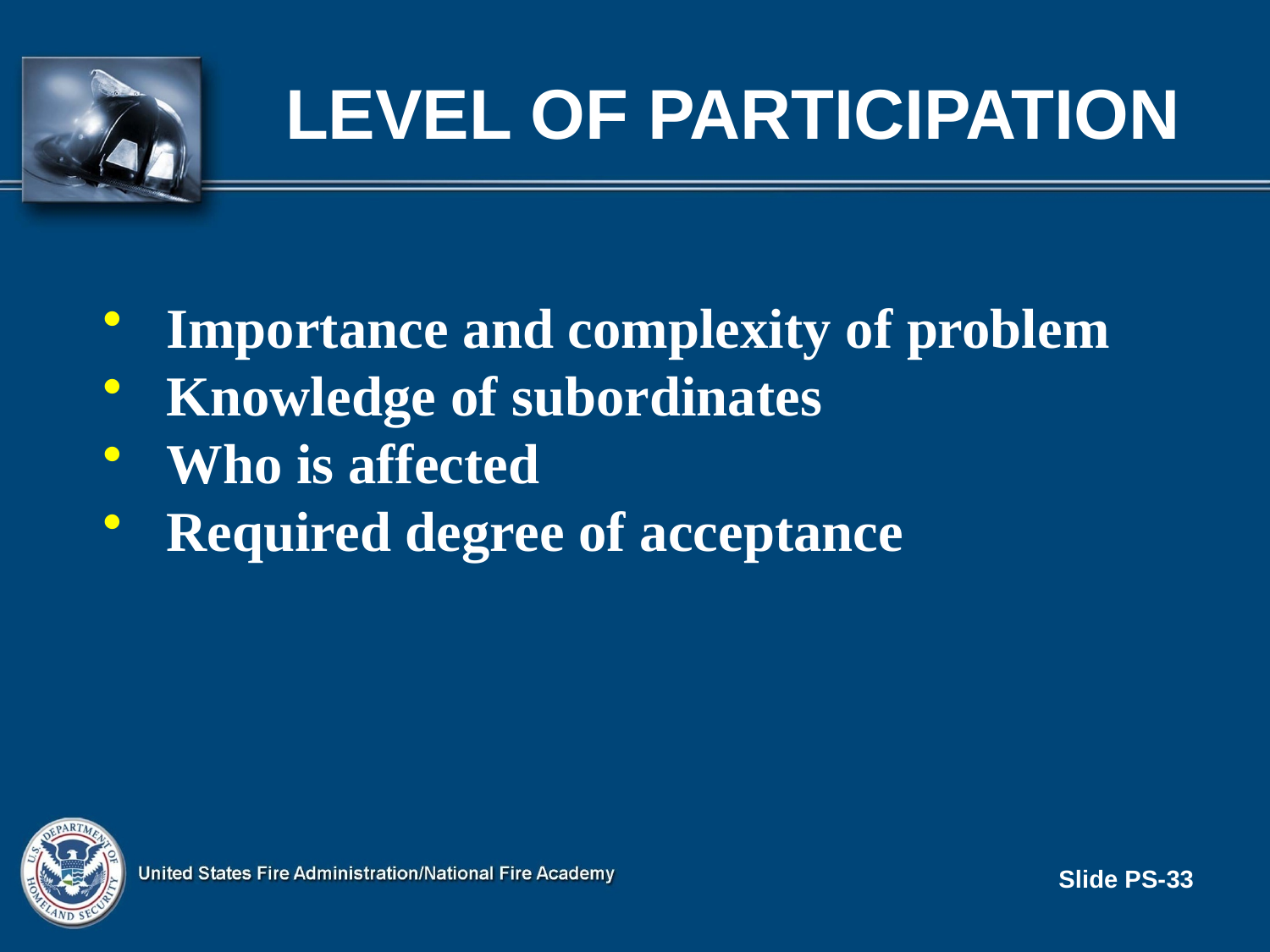

# Level of participation
Importance and complexity of problem
Knowledge of subordinates
Who is affected
Required degree of acceptance
Slide PS-33